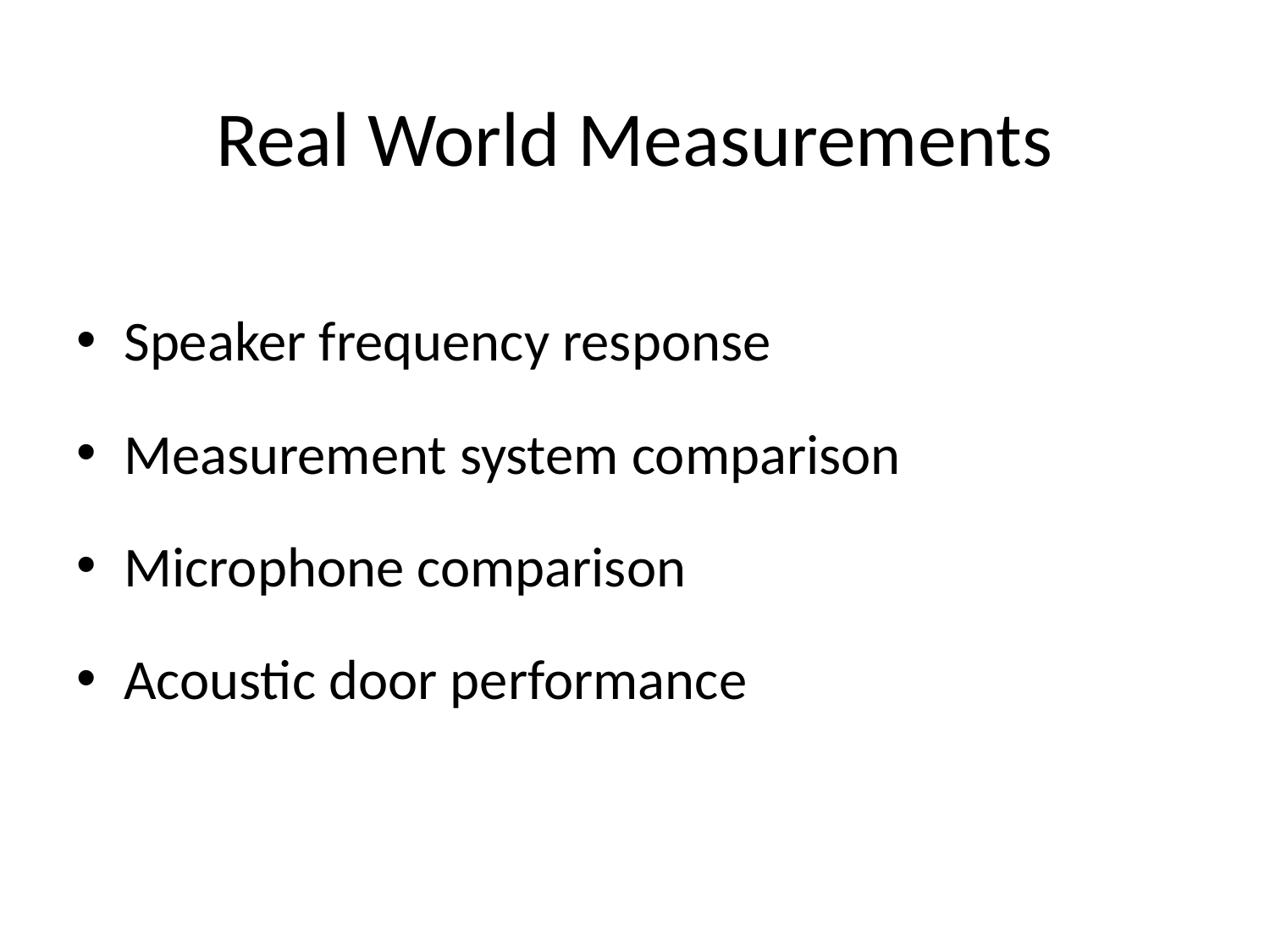

# Real World Measurements
Speaker frequency response
Measurement system comparison
Microphone comparison
Acoustic door performance